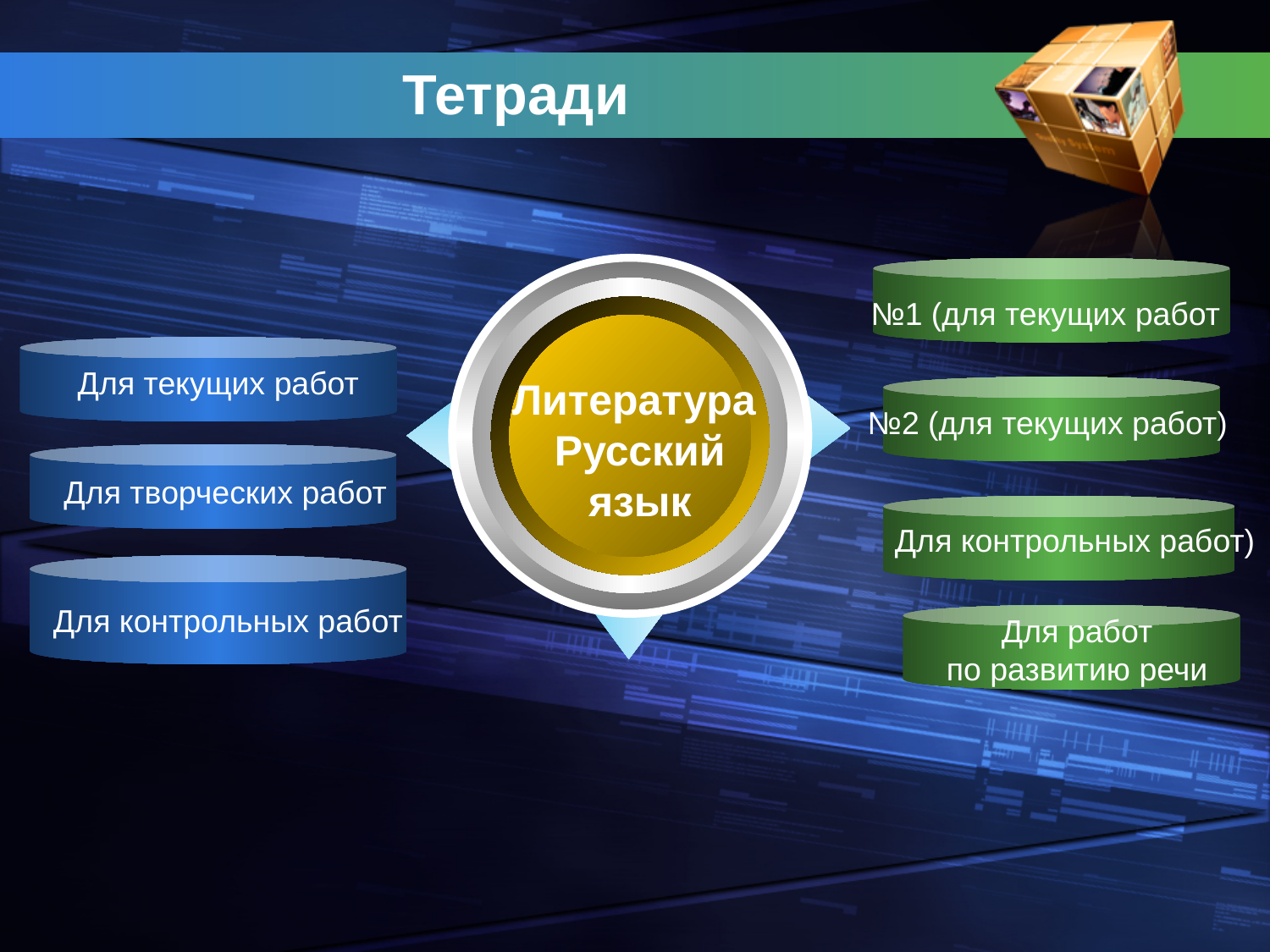

# Тетради

№1 (для текущих работ

Для текущих работ
Литература
Русский язык

№2 (для текущих работ)

Для творческих работ

Для контрольных работ)

Для контрольных работ

Для работ
по развитию речи